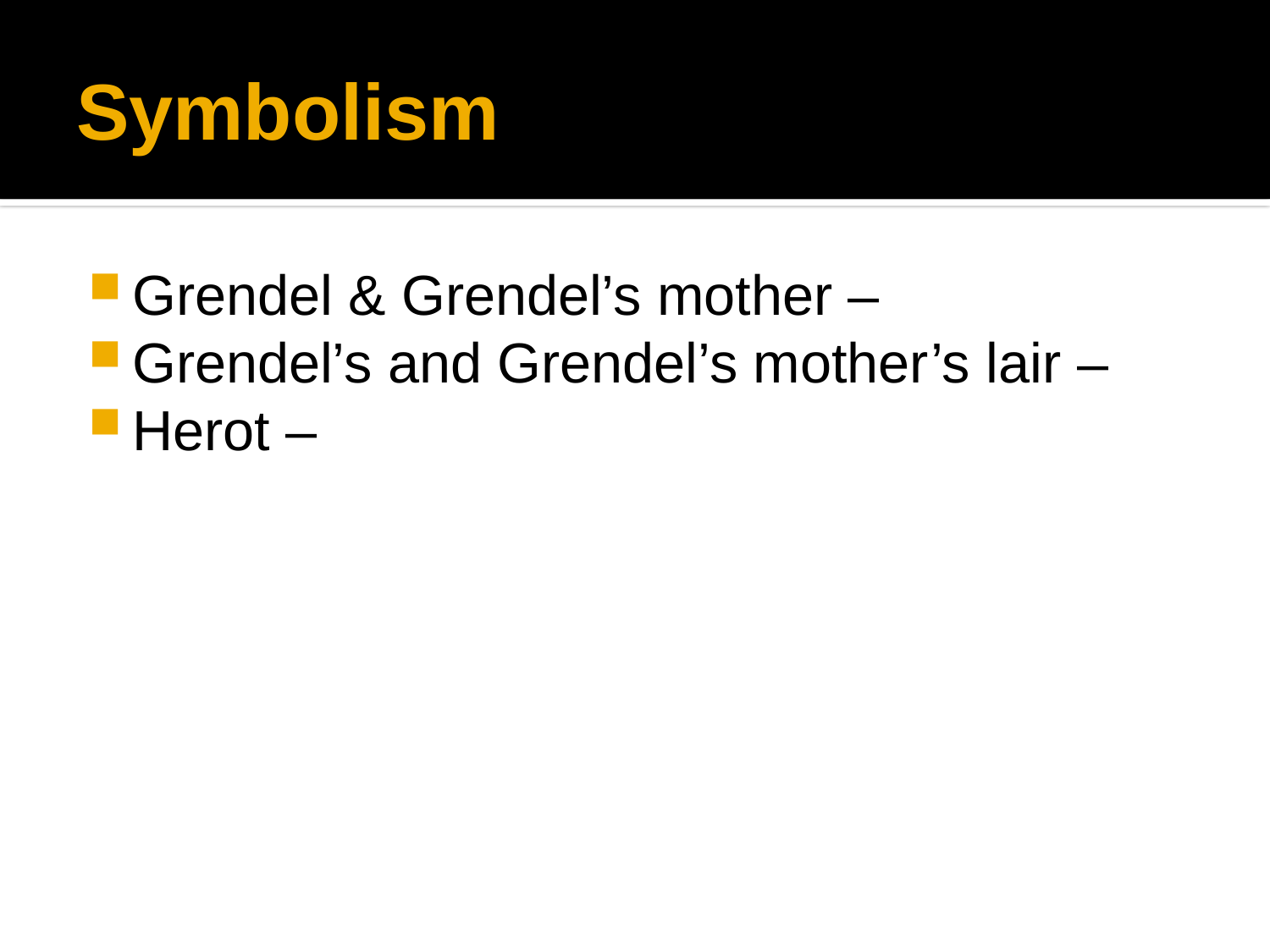

# Symbolism
Grendel & Grendel’s mother –
Grendel’s and Grendel’s mother’s lair –
Herot –